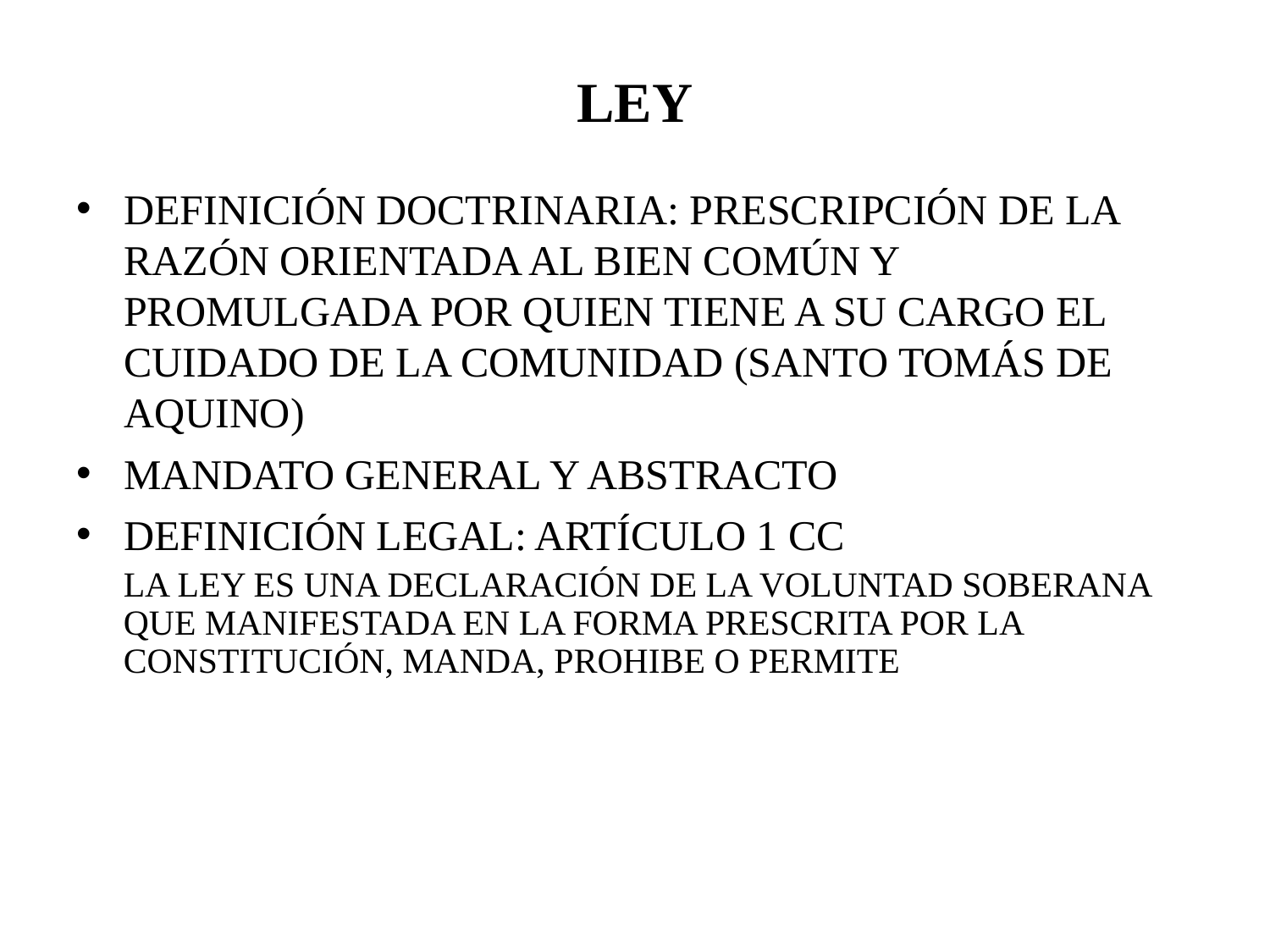

# LEY
DEFINICIÓN DOCTRINARIA: PRESCRIPCIÓN DE LA RAZÓN ORIENTADA AL BIEN COMÚN Y PROMULGADA POR QUIEN TIENE A SU CARGO EL CUIDADO DE LA COMUNIDAD (SANTO TOMÁS DE AQUINO)
MANDATO GENERAL Y ABSTRACTO
DEFINICIÓN LEGAL: ARTÍCULO 1 CC
LA LEY ES UNA DECLARACIÓN DE LA VOLUNTAD SOBERANA QUE MANIFESTADA EN LA FORMA PRESCRITA POR LA CONSTITUCIÓN, MANDA, PROHIBE O PERMITE